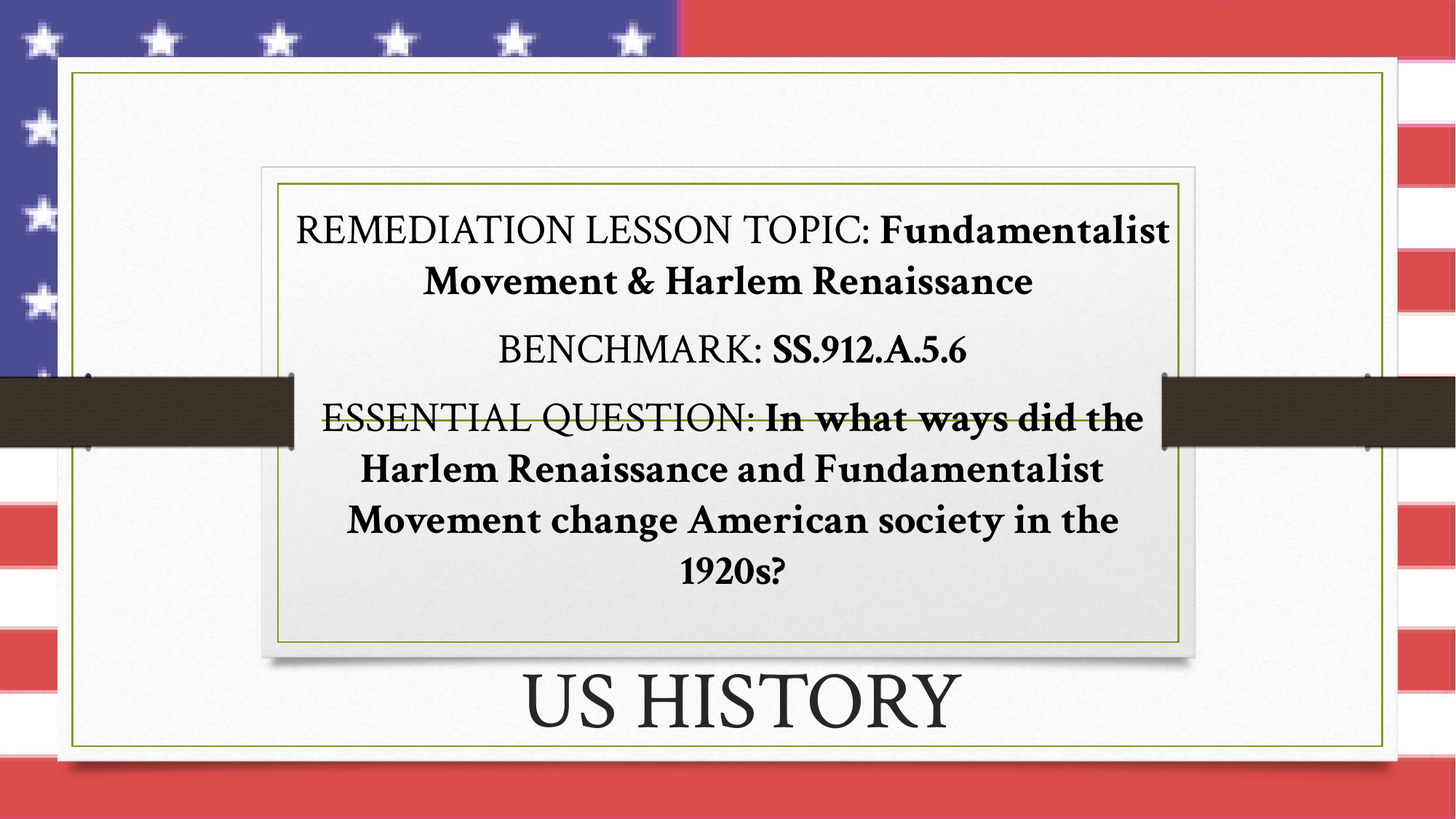

REMEDIATION LESSON TOPIC: Fundamentalist Movement & Harlem Renaissance
BENCHMARK: SS.912.A.5.6
ESSENTIAL QUESTION: In what ways did the Harlem Renaissance and Fundamentalist Movement change American society in the 1920s?
# US HISTORY